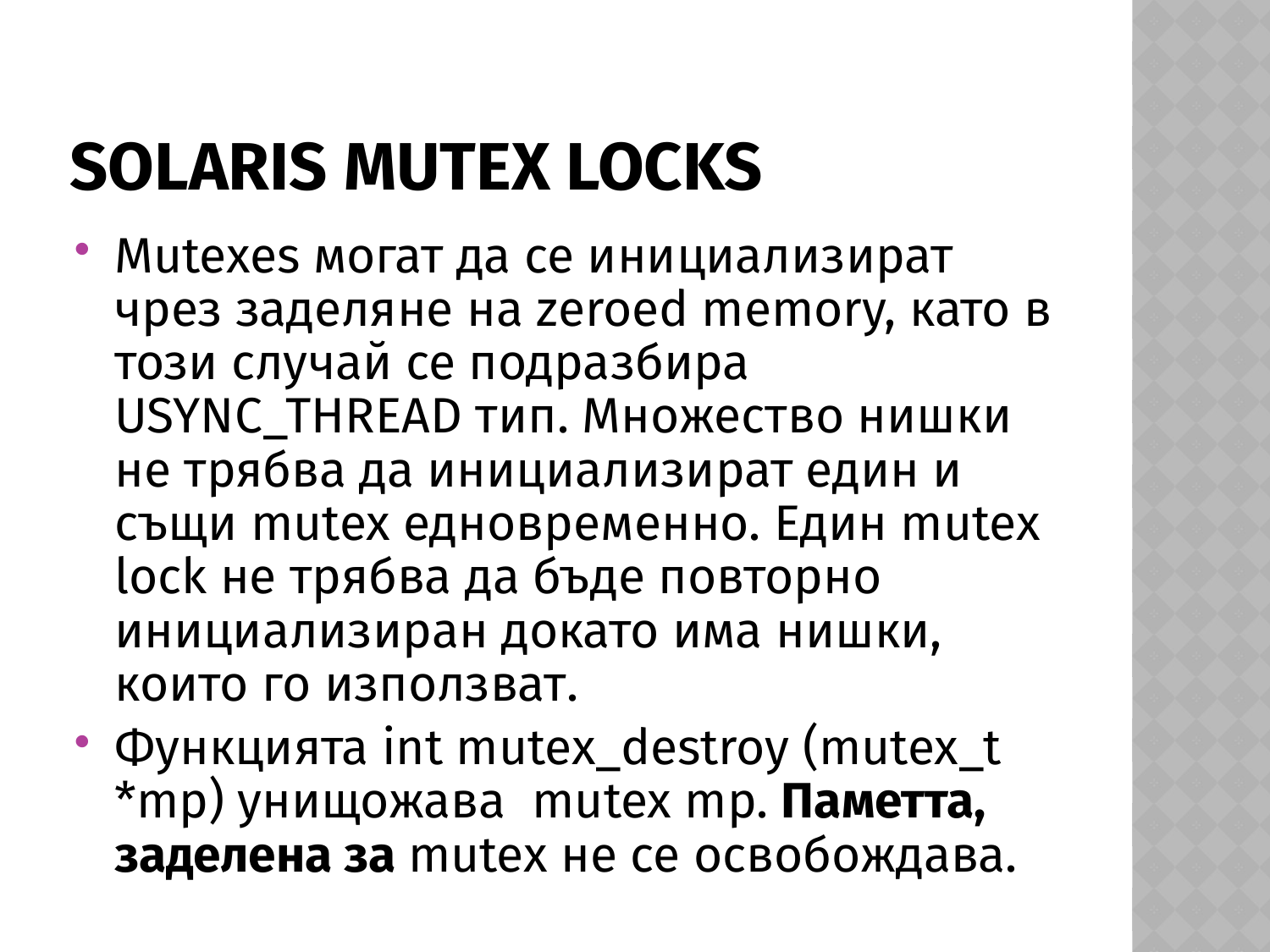

Solaris Mutex Locks
Mutexes могат да се инициализират чрез заделяне на zeroed memory, като в този случай се подразбира USYNC_THREAD тип. Множество нишки не трябва да инициализират един и същи mutex едновременно. Един mutex lock не трябва да бъде повторно инициализиран докато има нишки, които го използват.
Функцията int mutex_destroy (mutex_t *mp) унищожава  mutex mp. Паметта, заделена за mutex не се освобождава.